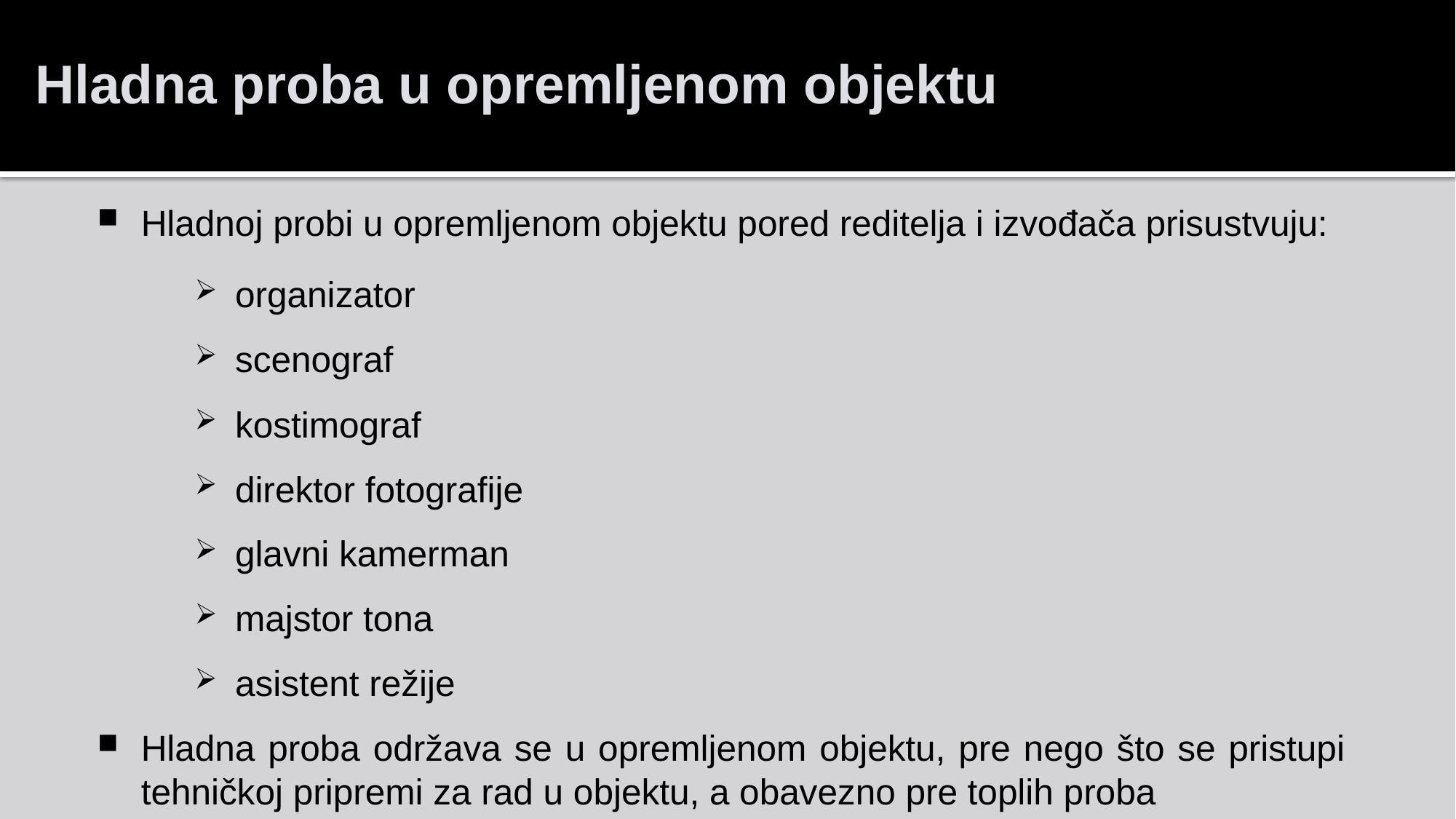

Hladna proba u opremljenom objektu

Hladnoj probi u opremljenom objektu pored reditelja i izvođača prisustvuju:

organizator
scenograf
kostimograf
direktor fotografije
glavni kamerman
majstor tona
asistent režije

Hladna proba održava se u opremljenom objektu, pre nego što se pristupi tehničkoj pripremi za rad u objektu, a obavezno pre toplih proba